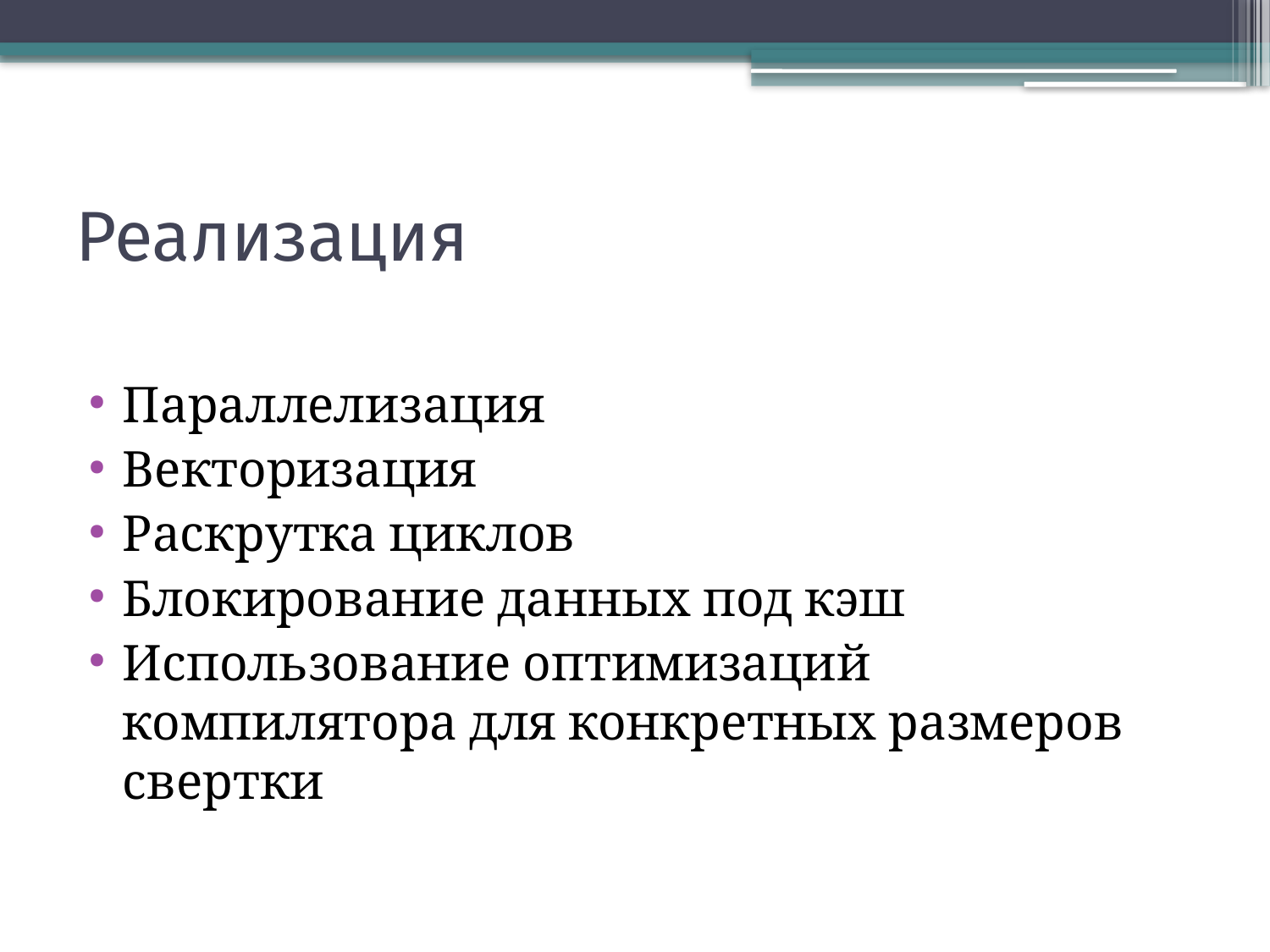

# Реализация
Параллелизация
Векторизация
Раскрутка циклов
Блокирование данных под кэш
Использование оптимизаций компилятора для конкретных размеров свертки